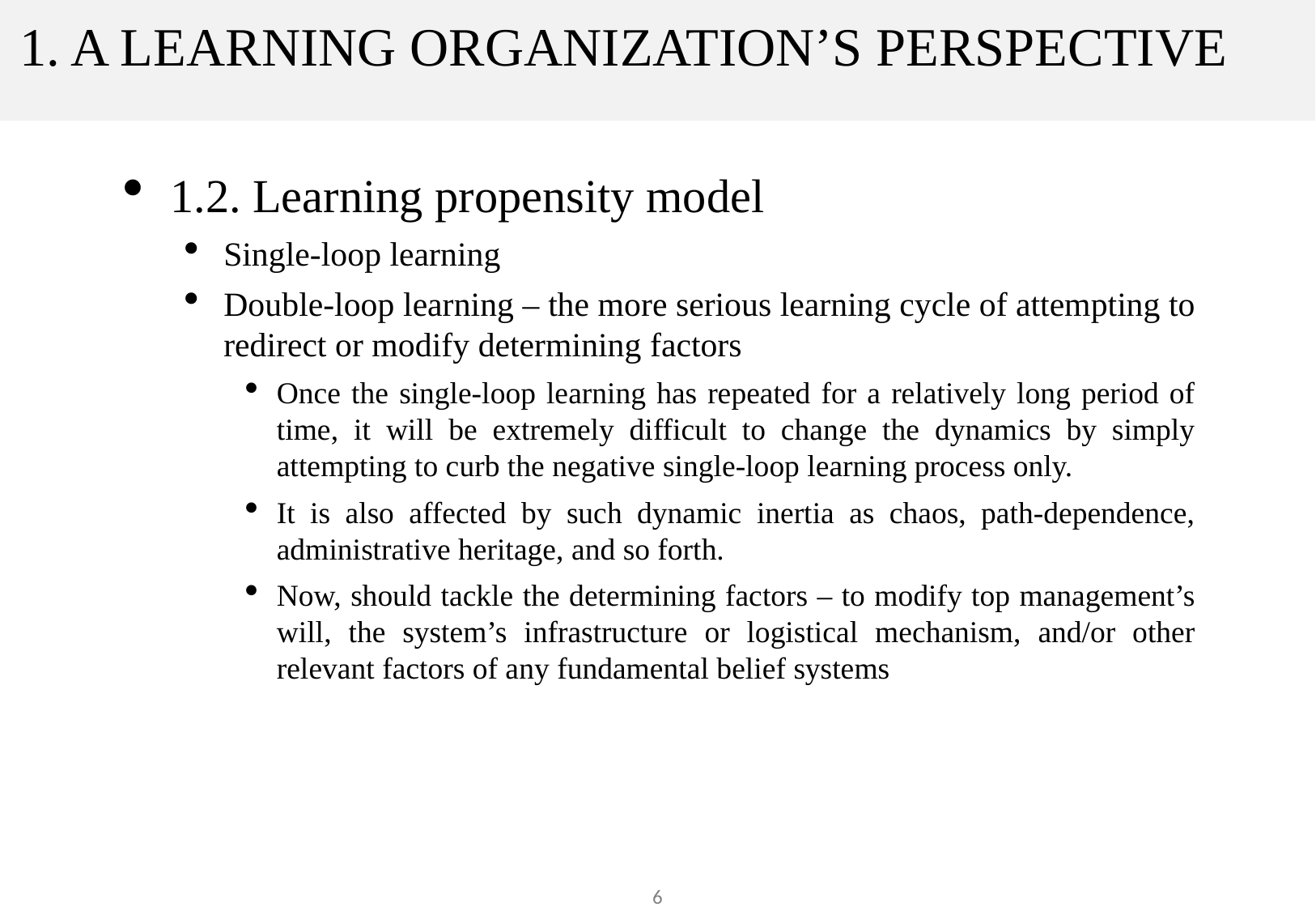

# 1. A LEARNING ORGANIZATION’S PERSPECTIVE
1.2. Learning propensity model
Single-loop learning
Double-loop learning – the more serious learning cycle of attempting to redirect or modify determining factors
Once the single-loop learning has repeated for a relatively long period of time, it will be extremely difficult to change the dynamics by simply attempting to curb the negative single-loop learning process only.
It is also affected by such dynamic inertia as chaos, path-dependence, administrative heritage, and so forth.
Now, should tackle the determining factors – to modify top management’s will, the system’s infrastructure or logistical mechanism, and/or other relevant factors of any fundamental belief systems